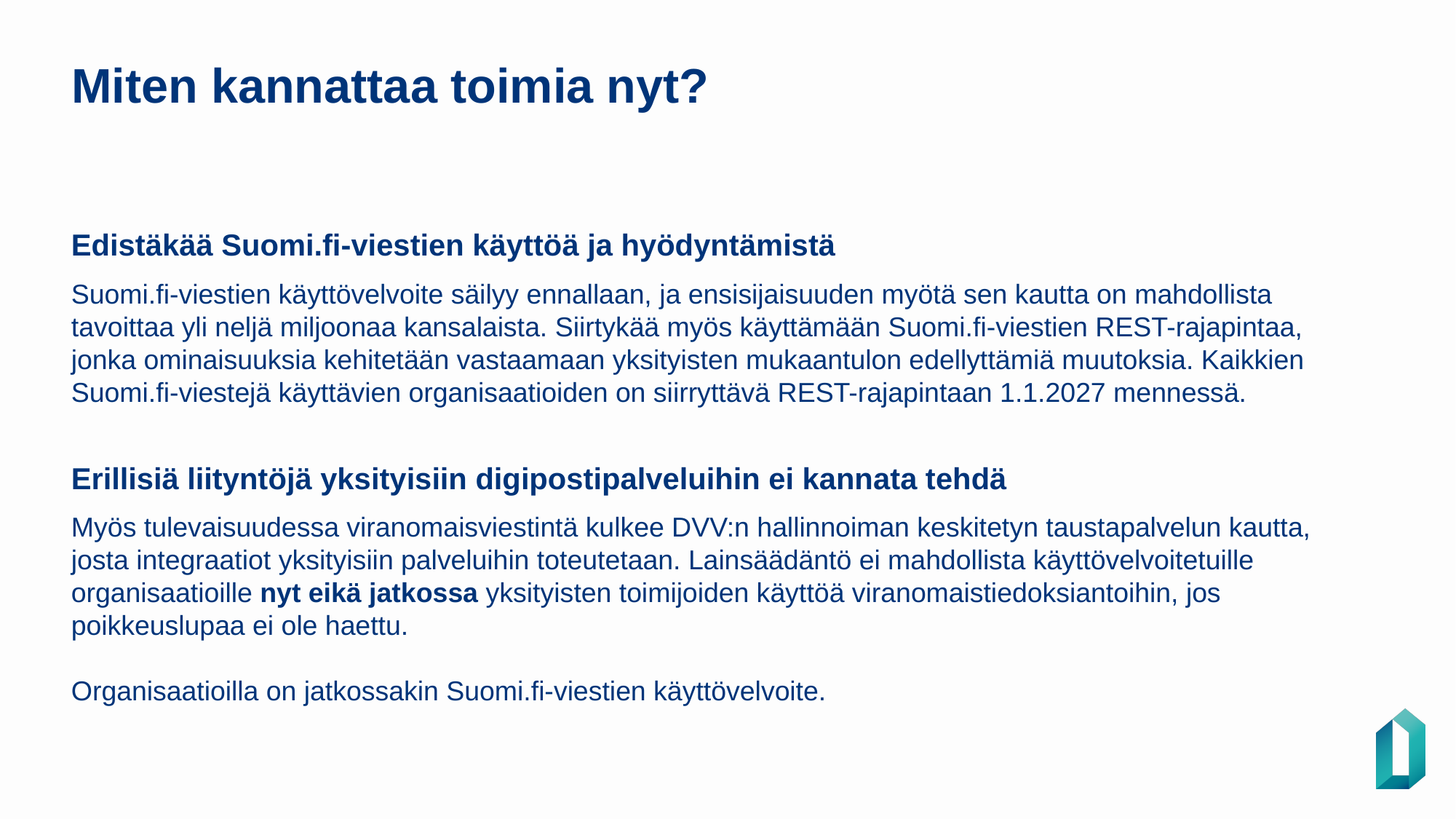

# Miten kannattaa toimia nyt?
Edistäkää Suomi.fi-viestien käyttöä ja hyödyntämistä
Suomi.fi-viestien käyttövelvoite säilyy ennallaan, ja ensisijaisuuden myötä sen kautta on mahdollista tavoittaa yli neljä miljoonaa kansalaista. Siirtykää myös käyttämään Suomi.fi-viestien REST-rajapintaa, jonka ominaisuuksia kehitetään vastaamaan yksityisten mukaantulon edellyttämiä muutoksia. Kaikkien Suomi.fi-viestejä käyttävien organisaatioiden on siirryttävä REST-rajapintaan 1.1.2027 mennessä.
Erillisiä liityntöjä yksityisiin digipostipalveluihin ei kannata tehdä
Myös tulevaisuudessa viranomaisviestintä kulkee DVV:n hallinnoiman keskitetyn taustapalvelun kautta, josta integraatiot yksityisiin palveluihin toteutetaan. Lainsäädäntö ei mahdollista käyttövelvoitetuille organisaatioille nyt eikä jatkossa yksityisten toimijoiden käyttöä viranomaistiedoksiantoihin, jos poikkeuslupaa ei ole haettu.

Organisaatioilla on jatkossakin Suomi.fi-viestien käyttövelvoite.